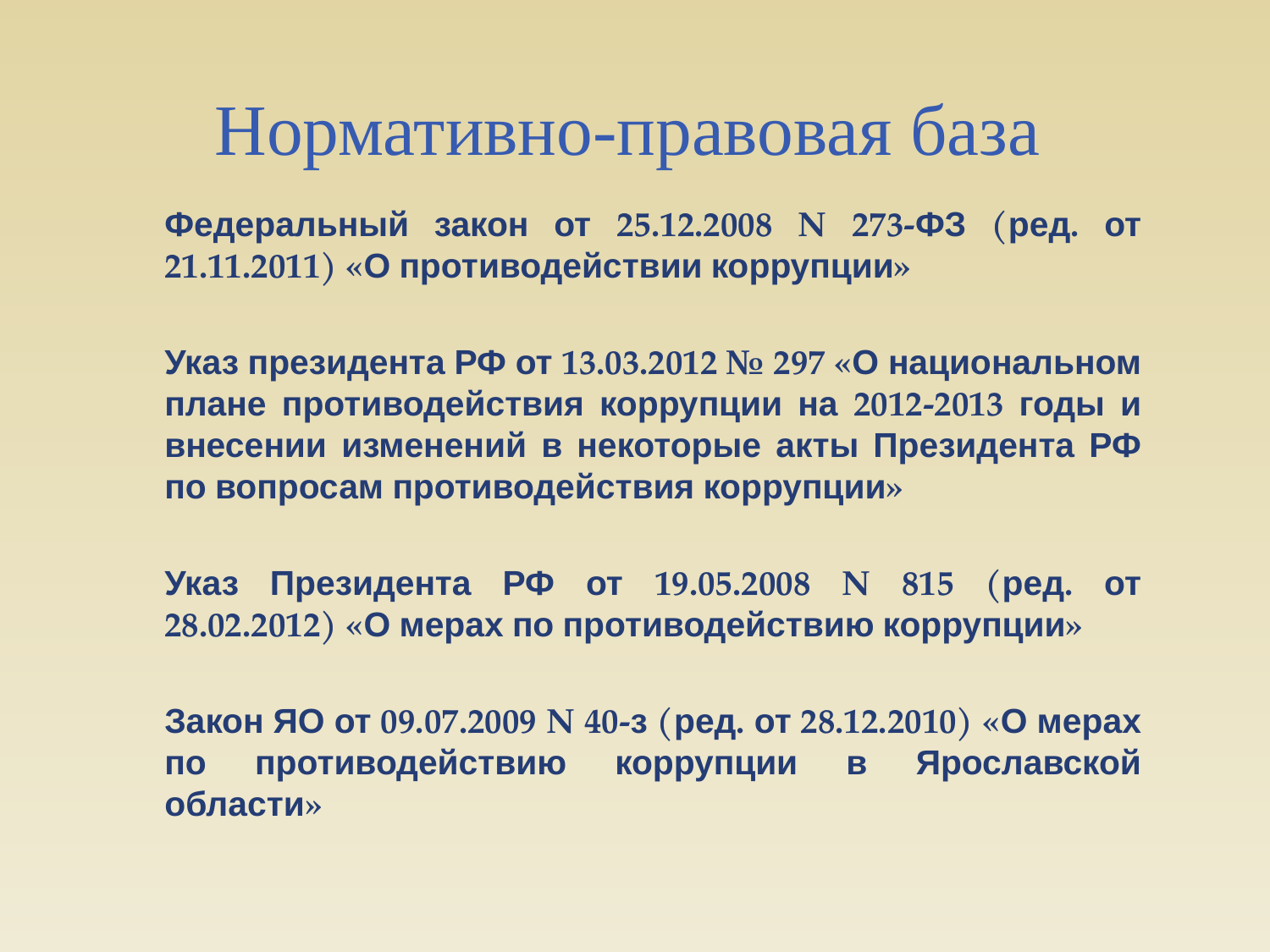

Нормативно-правовая база
Федеральный закон от 25.12.2008 N 273-ФЗ (ред. от 21.11.2011) «О противодействии коррупции»

Указ президента РФ от 13.03.2012 № 297 «О национальном плане противодействия коррупции на 2012-2013 годы и внесении изменений в некоторые акты Президента РФ по вопросам противодействия коррупции»

Указ Президента РФ от 19.05.2008 N 815 (ред. от 28.02.2012) «О мерах по противодействию коррупции»

Закон ЯО от 09.07.2009 N 40-з (ред. от 28.12.2010) «О мерах по противодействию коррупции в Ярославской области»